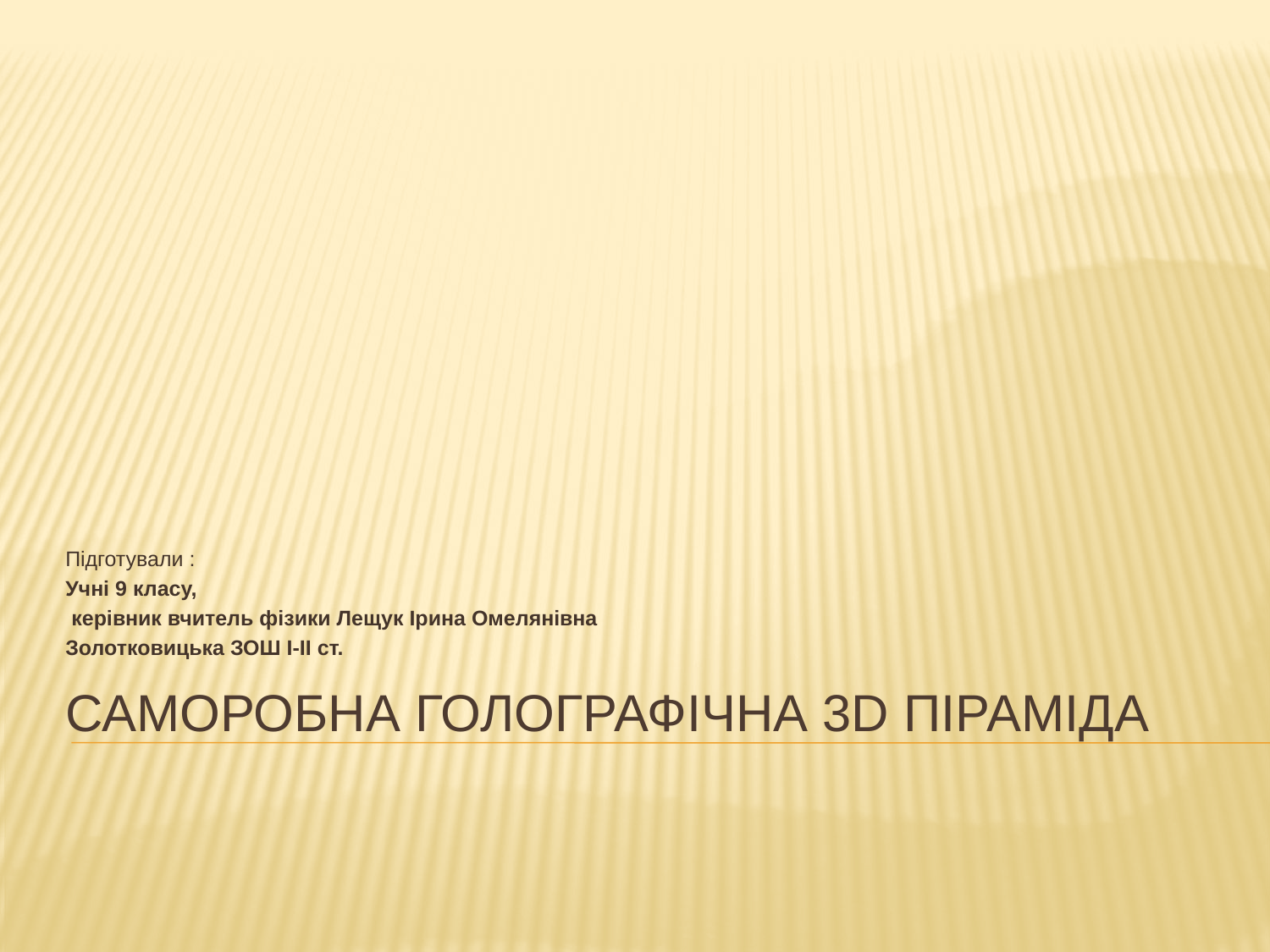

Підготували :
Учні 9 класу,
 керівник вчитель фізики Лещук Ірина Омелянівна
Золотковицька ЗОШ І-ІІ ст.

# Саморобна голографічна 3D піраміда